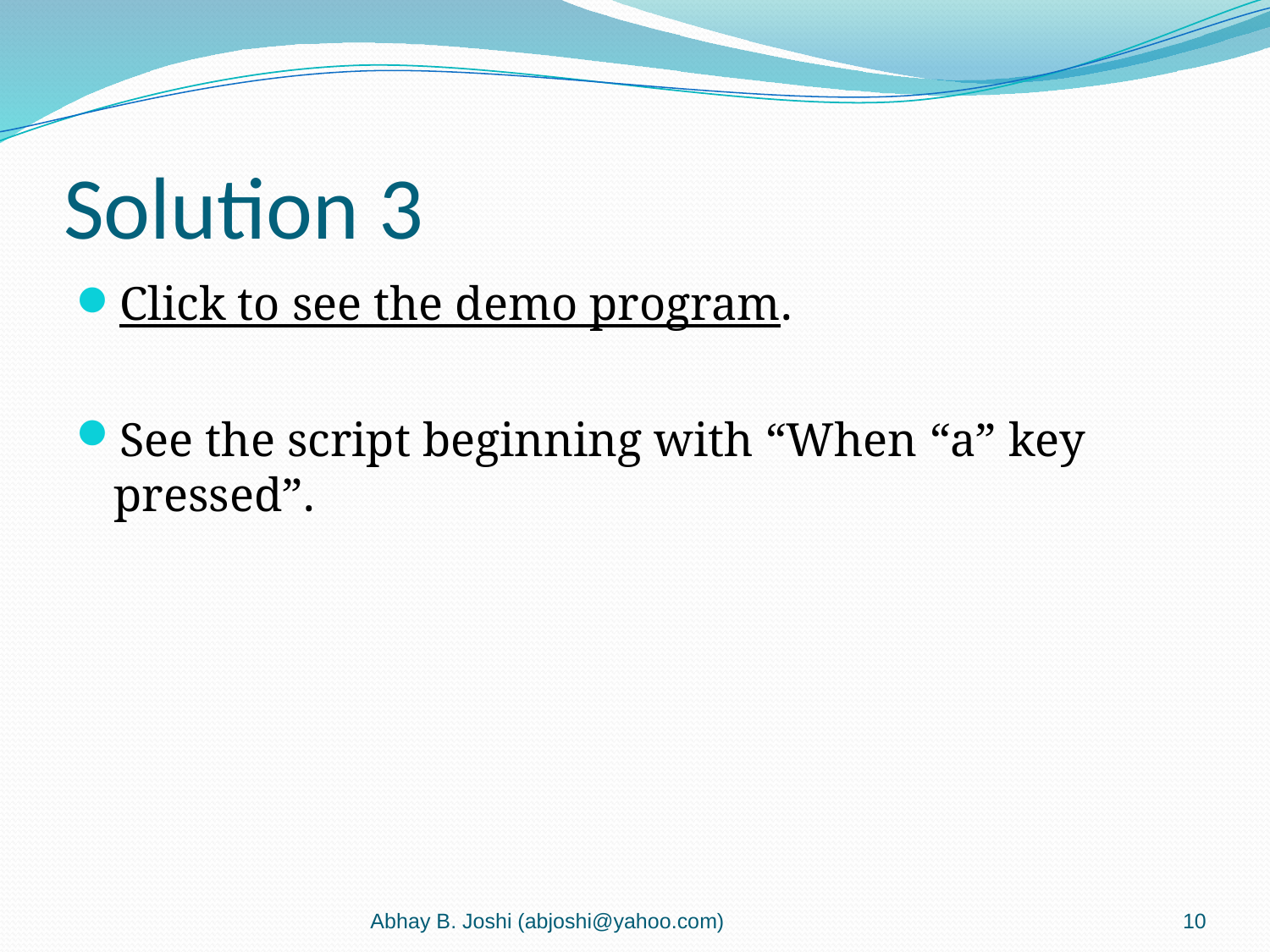

# Solution 3
Click to see the demo program.

See the script beginning with “When “a” key pressed”.
Abhay B. Joshi (abjoshi@yahoo.com)
10